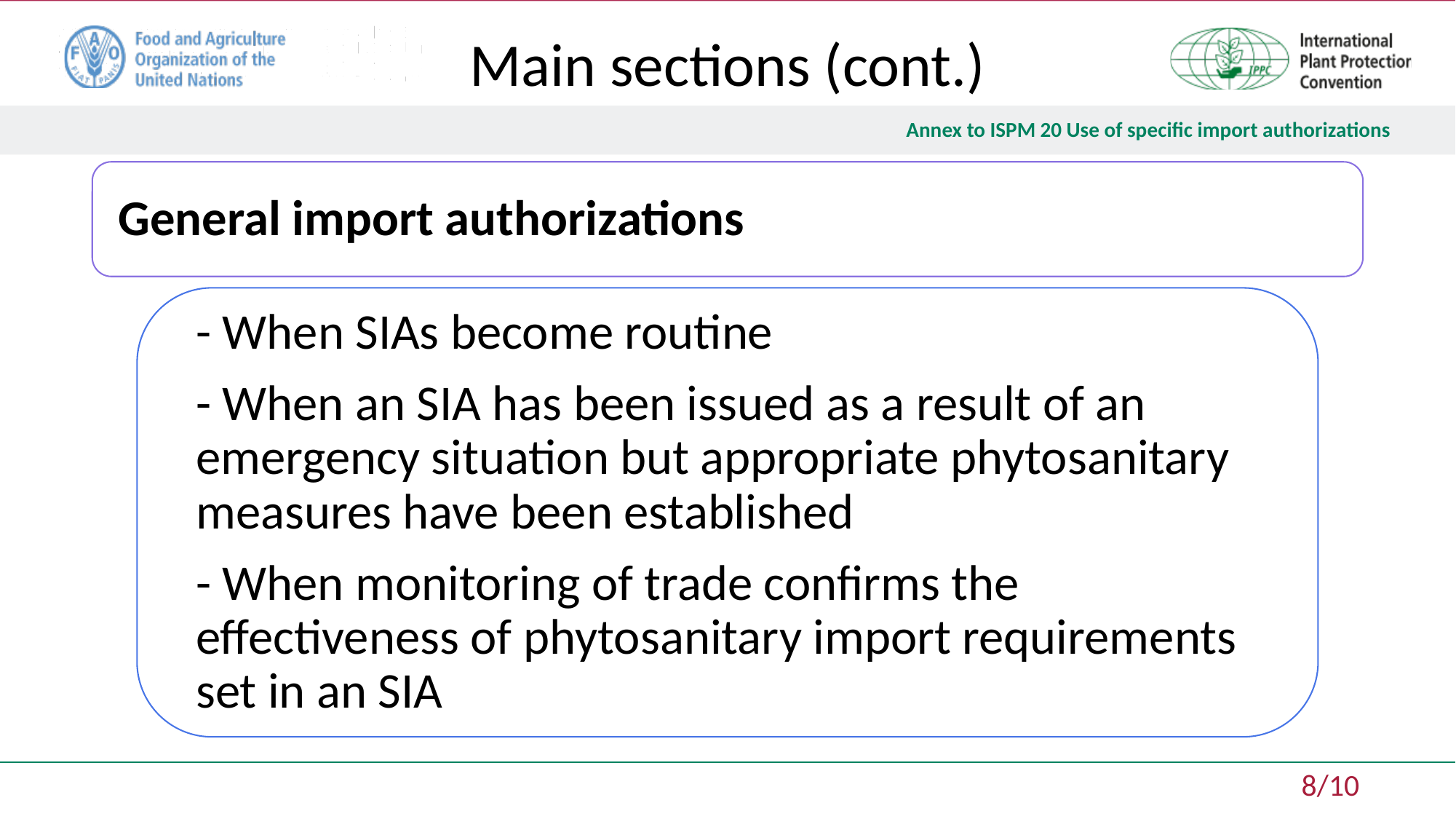

Main sections (cont.)
General import authorizations
- When SIAs become routine
- When an SIA has been issued as a result of an emergency situation but appropriate phytosanitary measures have been established
- When monitoring of trade confirms the effectiveness of phytosanitary import requirements set in an SIA